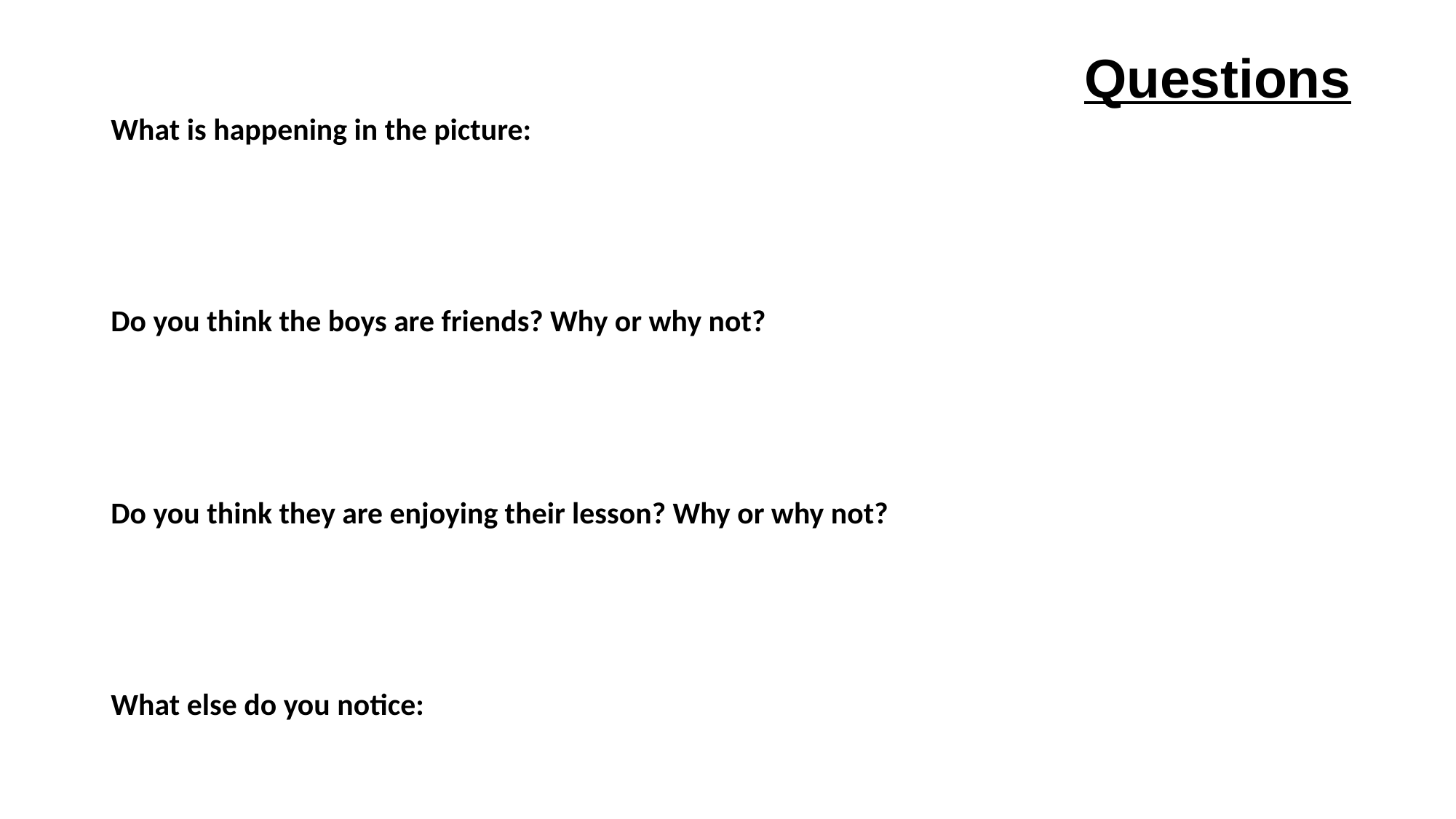

Two boys: Questions
Questions
What is happening in the picture:

Do you think the boys are friends? Why or why not?

Do you think they are enjoying their lesson? Why or why not?

What else do you notice: